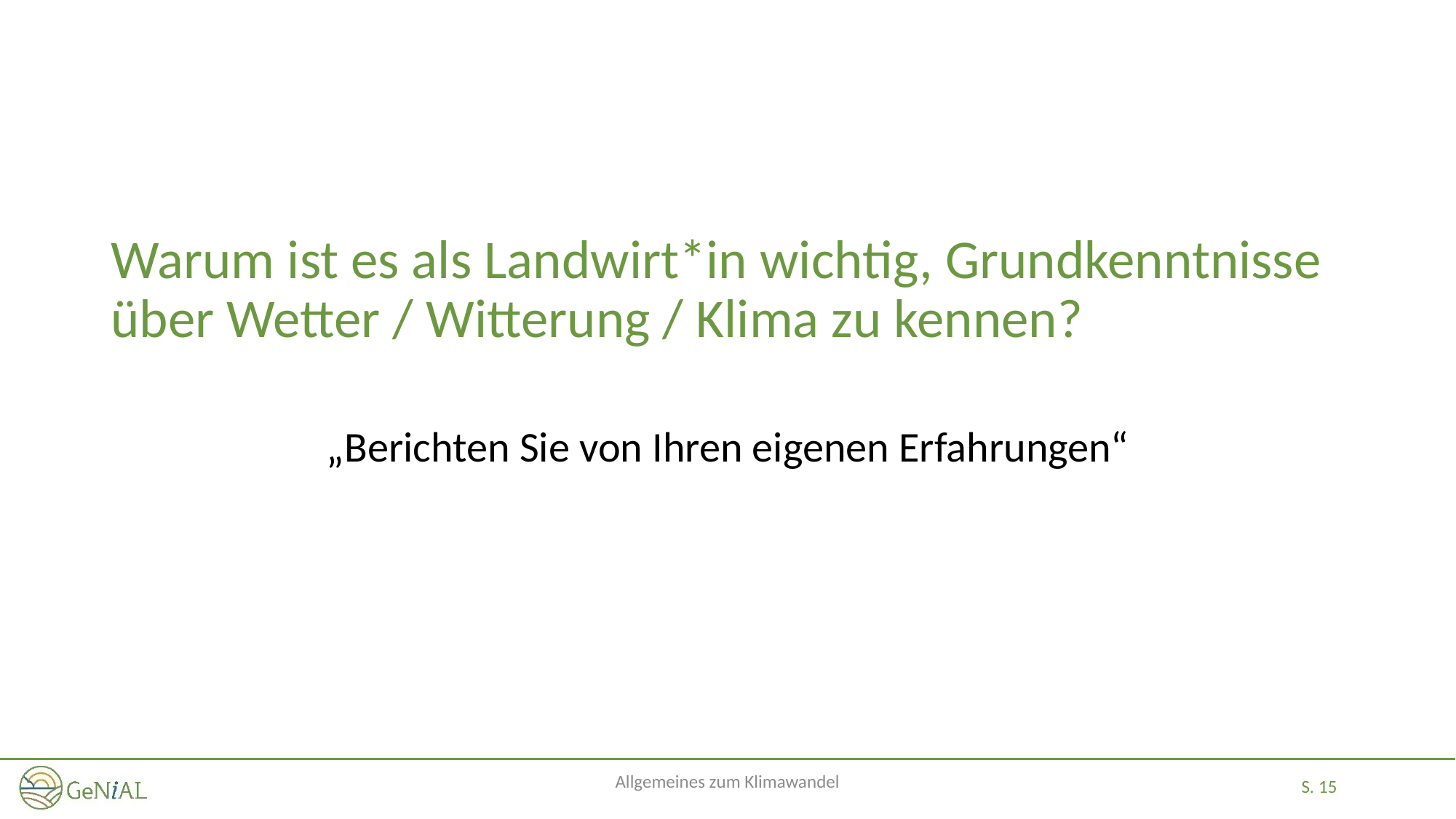

Warum ist es als Landwirt*in wichtig, Grundkenntnisse über Wetter / Witterung / Klima zu kennen?

„Berichten Sie von Ihren eigenen Erfahrungen“
Allgemeines zum Klimawandel